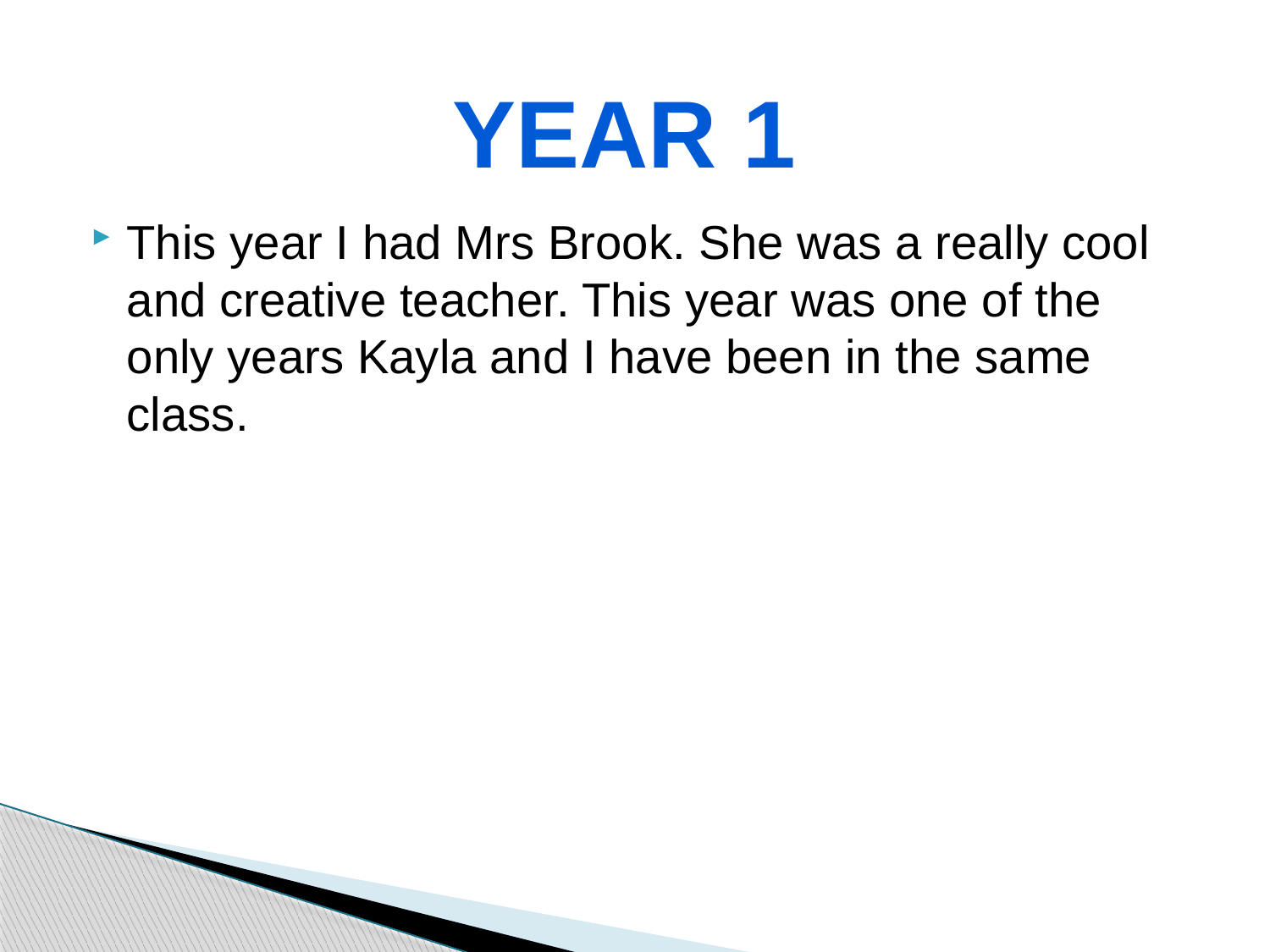

Year 1
This year I had Mrs Brook. She was a really cool and creative teacher. This year was one of the only years Kayla and I have been in the same class.